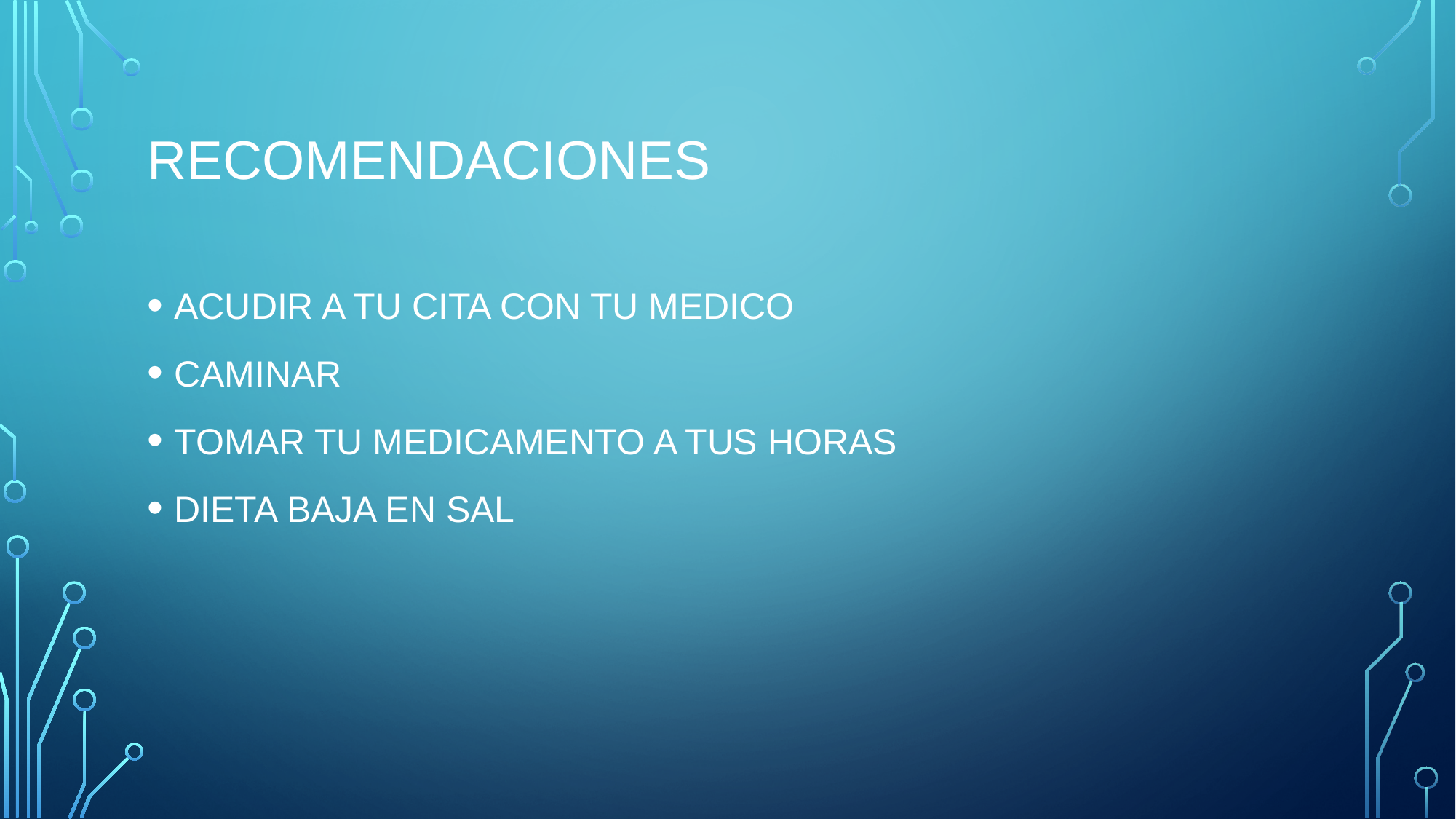

# RECOMENDACIONES
ACUDIR A TU CITA CON TU MEDICO
CAMINAR
TOMAR TU MEDICAMENTO A TUS HORAS
DIETA BAJA EN SAL